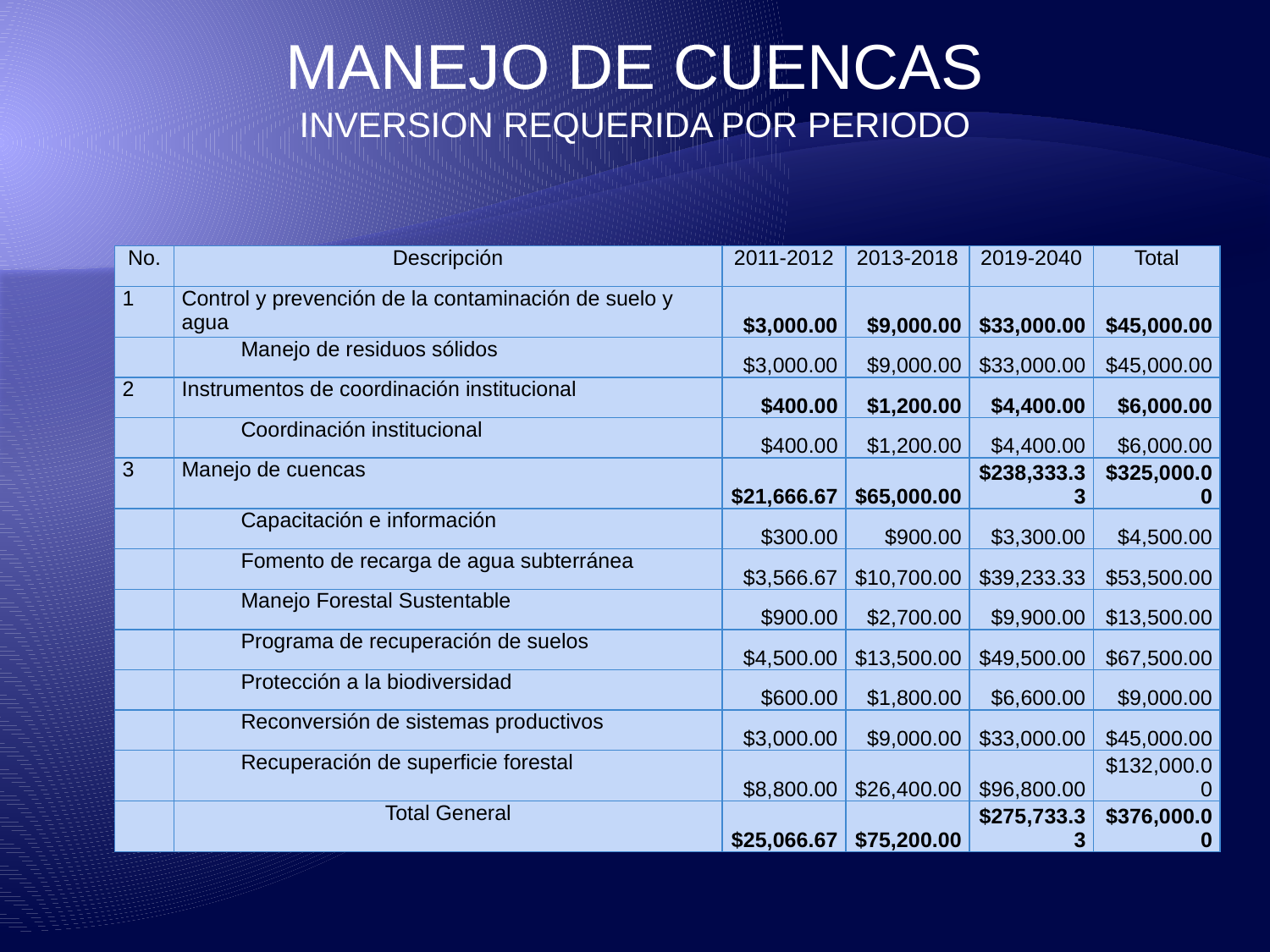

MANEJO DE CUENCAS
INVERSION REQUERIDA POR PERIODO
| No. | Descripción | 2011-2012 | 2013-2018 | 2019-2040 | Total |
| --- | --- | --- | --- | --- | --- |
| 1 | Control y prevención de la contaminación de suelo y agua | $3,000.00 | $9,000.00 | $33,000.00 | $45,000.00 |
|  | Manejo de residuos sólidos | $3,000.00 | $9,000.00 | $33,000.00 | $45,000.00 |
| 2 | Instrumentos de coordinación institucional | $400.00 | $1,200.00 | $4,400.00 | $6,000.00 |
|  | Coordinación institucional | $400.00 | $1,200.00 | $4,400.00 | $6,000.00 |
| 3 | Manejo de cuencas | $21,666.67 | $65,000.00 | $238,333.33 | $325,000.00 |
|  | Capacitación e información | $300.00 | $900.00 | $3,300.00 | $4,500.00 |
|  | Fomento de recarga de agua subterránea | $3,566.67 | $10,700.00 | $39,233.33 | $53,500.00 |
|  | Manejo Forestal Sustentable | $900.00 | $2,700.00 | $9,900.00 | $13,500.00 |
|  | Programa de recuperación de suelos | $4,500.00 | $13,500.00 | $49,500.00 | $67,500.00 |
|  | Protección a la biodiversidad | $600.00 | $1,800.00 | $6,600.00 | $9,000.00 |
|  | Reconversión de sistemas productivos | $3,000.00 | $9,000.00 | $33,000.00 | $45,000.00 |
|  | Recuperación de superficie forestal | $8,800.00 | $26,400.00 | $96,800.00 | $132,000.00 |
|  | Total General | $25,066.67 | $75,200.00 | $275,733.33 | $376,000.00 |